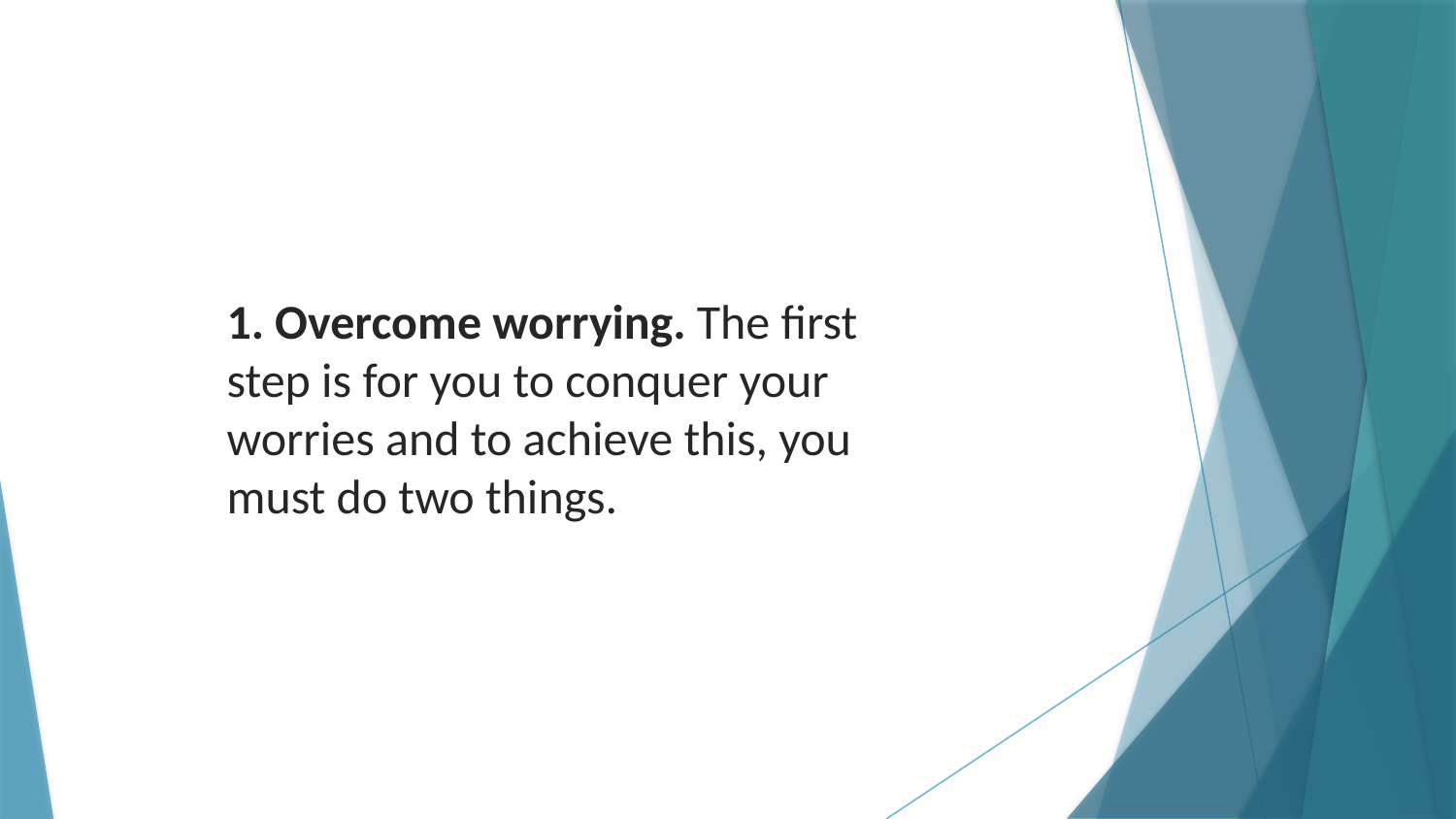

1. Overcome worrying. The first step is for you to conquer your worries and to achieve this, you must do two things.